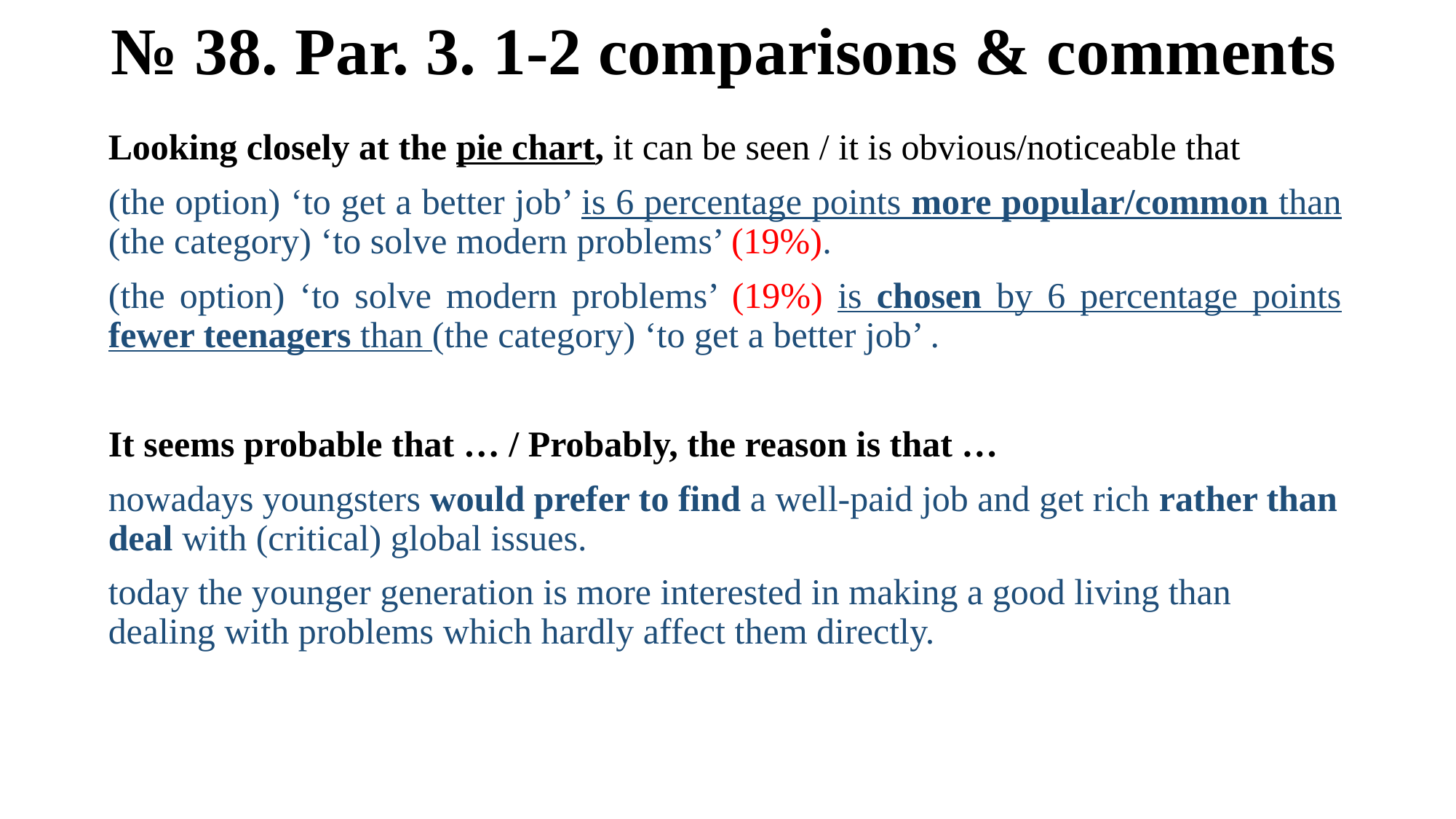

# № 38. Par. 3. 1-2 comparisons & comments
Looking closely at the pie chart, it can be seen / it is obvious/noticeable that
(the option) ‘to get a better job’ is 6 percentage points more popular/common than (the category) ‘to solve modern problems’ (19%).
(the option) ‘to solve modern problems’ (19%) is chosen by 6 percentage points fewer teenagers than (the category) ‘to get a better job’ .

It seems probable that … / Probably, the reason is that …
nowadays youngsters would prefer to find a well-paid job and get rich rather than deal with (critical) global issues.
today the younger generation is more interested in making a good living than dealing with problems which hardly affect them directly.